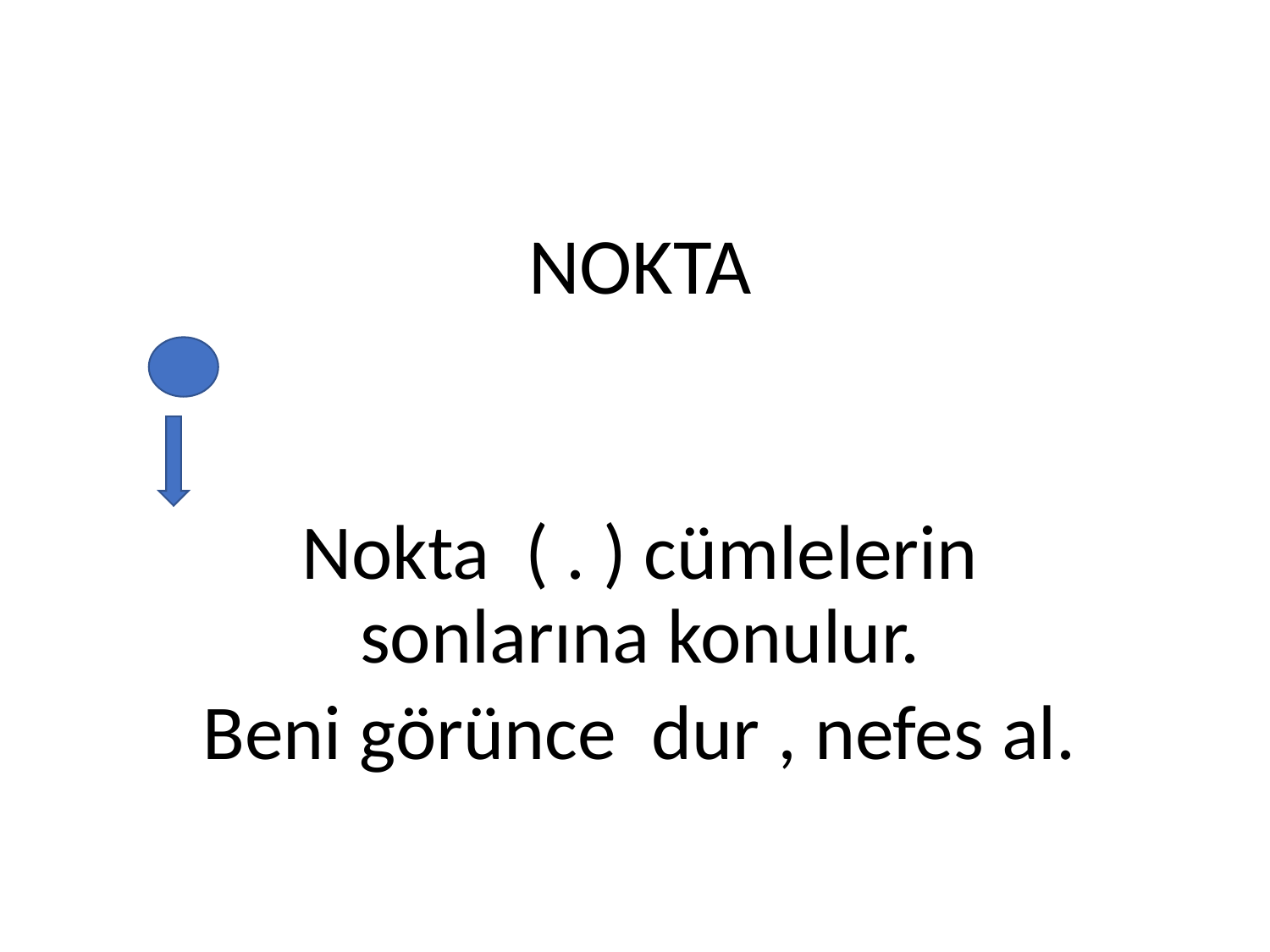

# NOKTA

Nokta  ( . ) cümlelerin sonlarına konulur.
Beni görünce  dur , nefes al.